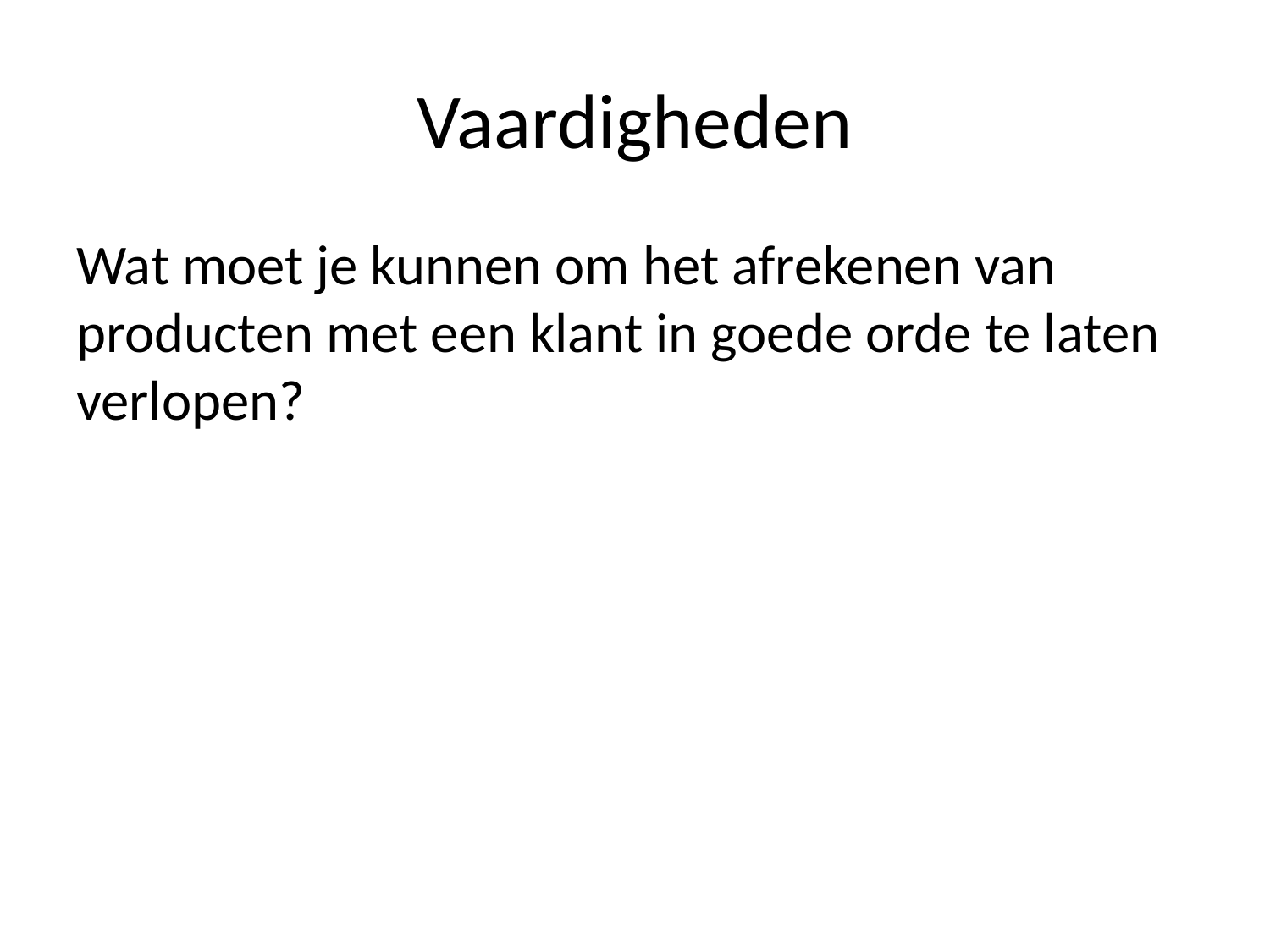

# Vaardigheden
Wat moet je kunnen om het afrekenen van producten met een klant in goede orde te laten verlopen?